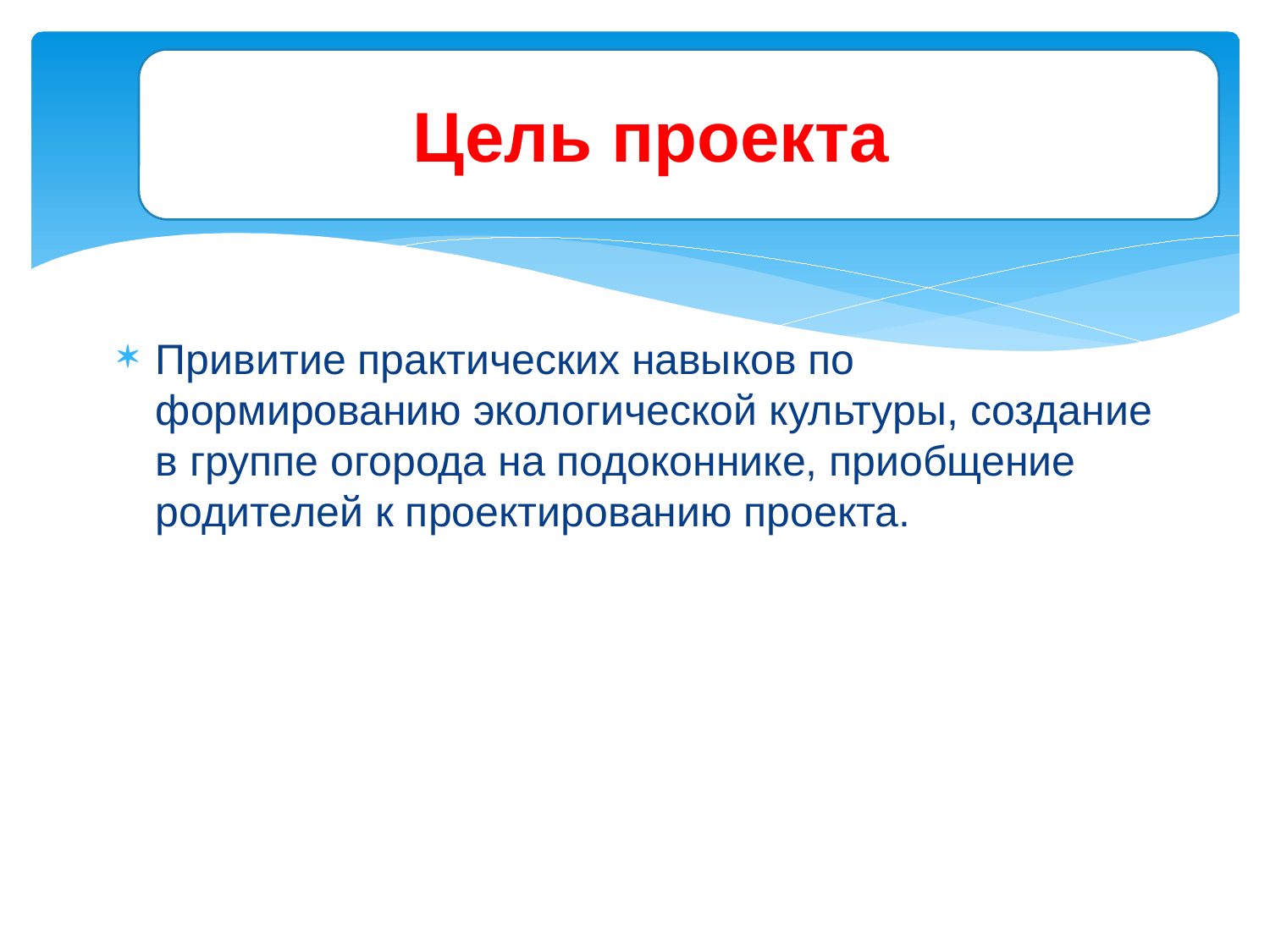

# Цель проекта

Привитие практических навыков по формированию экологической культуры, создание в группе огорода на подоконнике, приобщение родителей к проектированию проекта.